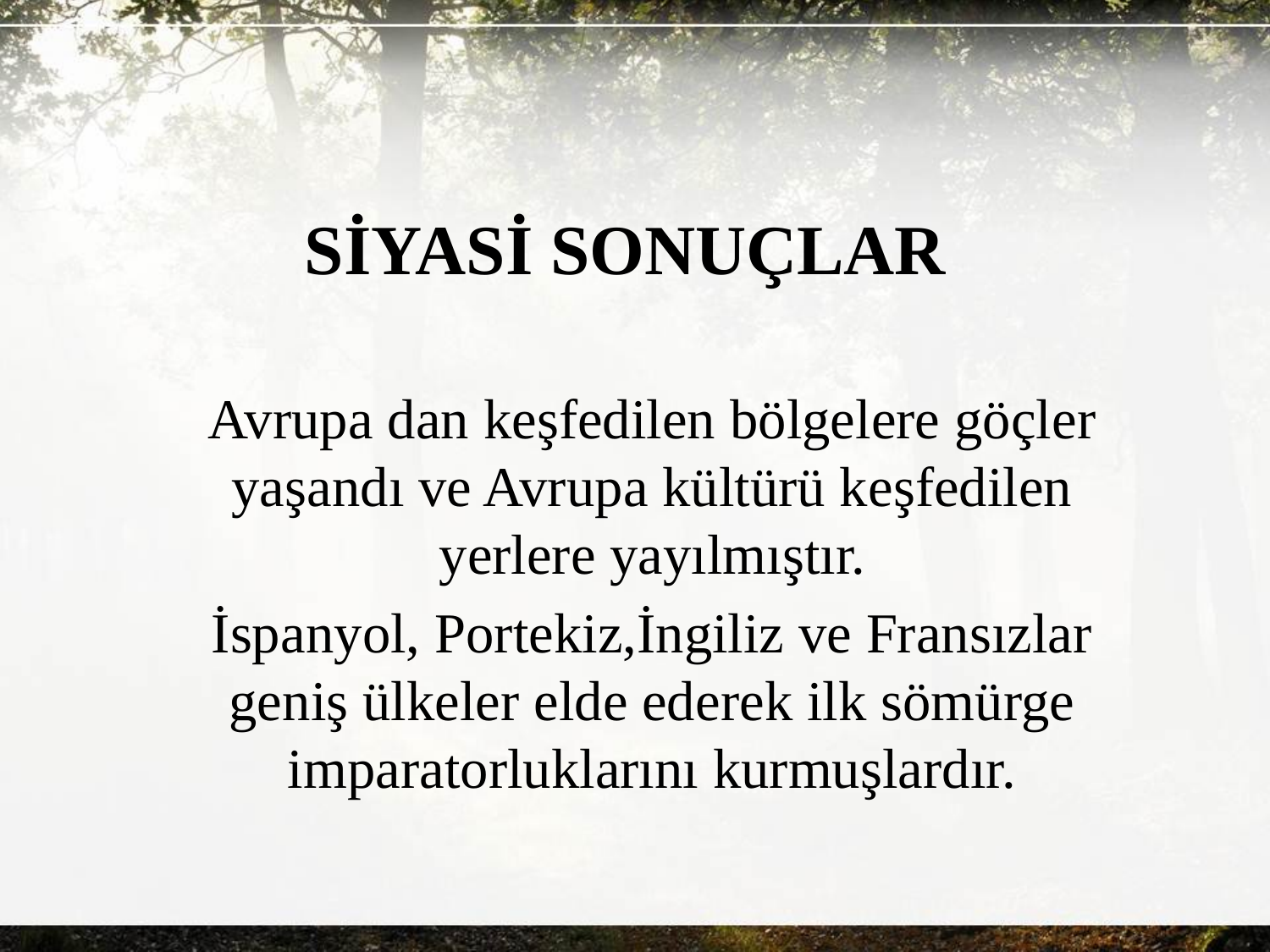

# SİYASİ SONUÇLAR
Avrupa dan keşfedilen bölgelere göçler yaşandı ve Avrupa kültürü keşfedilen yerlere yayılmıştır.
İspanyol, Portekiz,İngiliz ve Fransızlar geniş ülkeler elde ederek ilk sömürge imparatorluklarını kurmuşlardır.